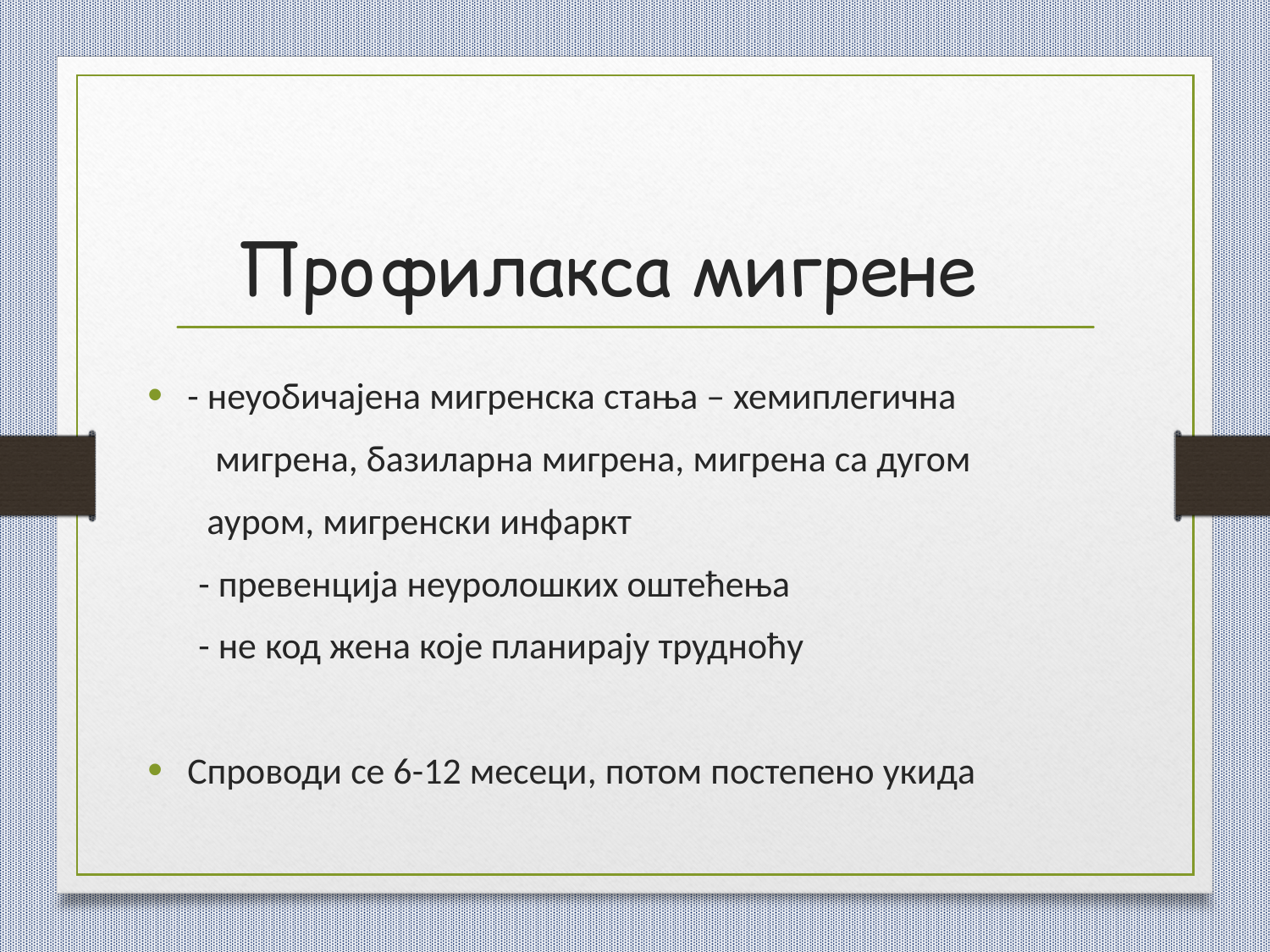

# Профилакса мигрене
- неуобичајена мигренска стања – хемиплегична
        мигрена, базиларна мигрена, мигрена са дугом
       ауром, мигренски инфаркт
      - превенција неуролошких оштећења
      - не код жена које планирају трудноћу

Спроводи се 6-12 месеци, потом постепено укида